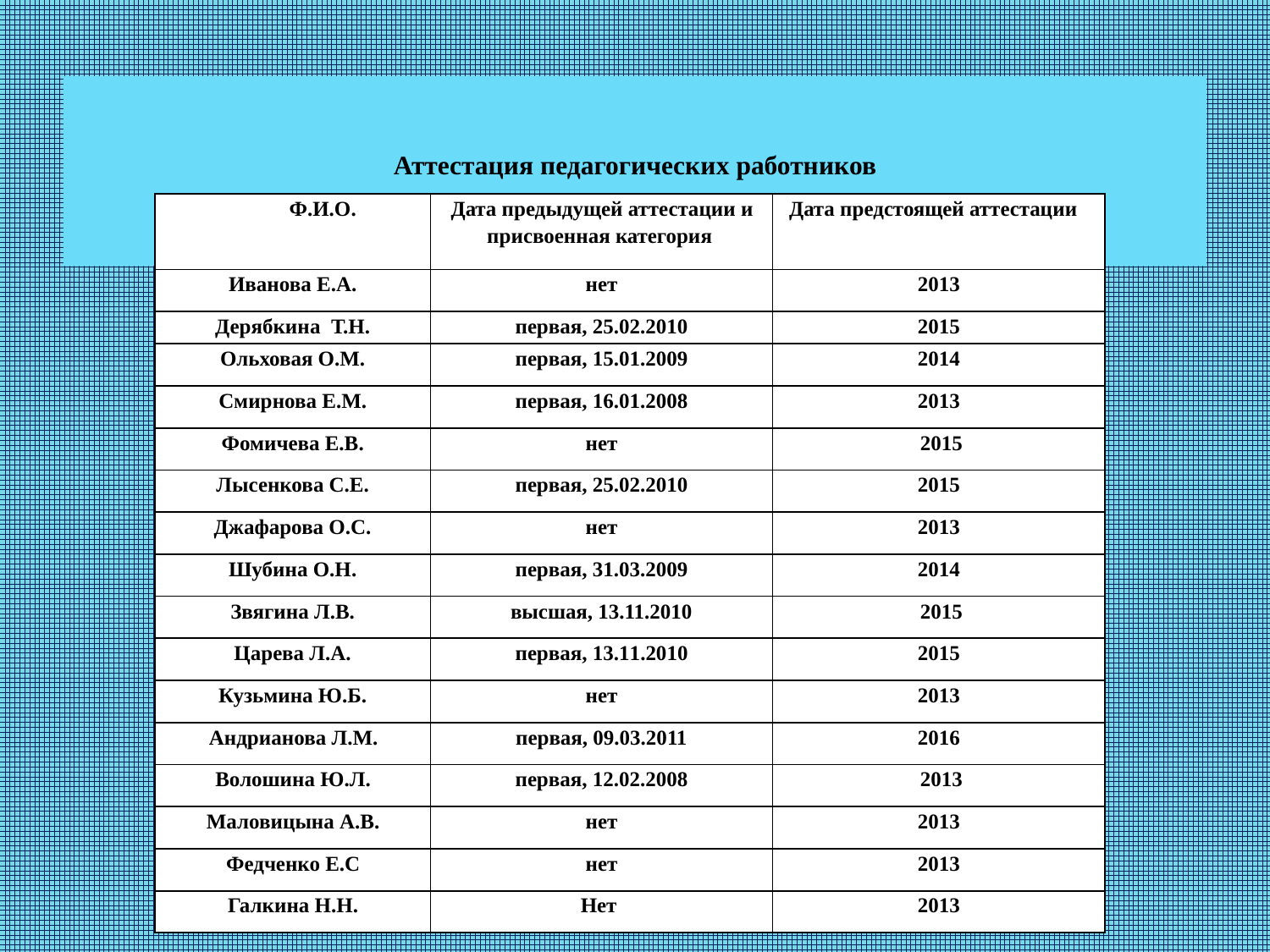

# Аттестация педагогических работников
| Ф.И.О. | Дата предыдущей аттестации и присвоенная категория | Дата предстоящей аттестации |
| --- | --- | --- |
| Иванова Е.А. | нет | 2013 |
| Дерябкина Т.Н. | первая, 25.02.2010 | 2015 |
| Ольховая О.М. | первая, 15.01.2009 | 2014 |
| Смирнова Е.М. | первая, 16.01.2008 | 2013 |
| Фомичева Е.В. | нет | 2015 |
| Лысенкова С.Е. | первая, 25.02.2010 | 2015 |
| Джафарова О.С. | нет | 2013 |
| Шубина О.Н. | первая, 31.03.2009 | 2014 |
| Звягина Л.В. | высшая, 13.11.2010 | 2015 |
| Царева Л.А. | первая, 13.11.2010 | 2015 |
| Кузьмина Ю.Б. | нет | 2013 |
| Андрианова Л.М. | первая, 09.03.2011 | 2016 |
| Волошина Ю.Л. | первая, 12.02.2008 | 2013 |
| Маловицына А.В. | нет | 2013 |
| Федченко Е.С | нет | 2013 |
| Галкина Н.Н. | Нет | 2013 |